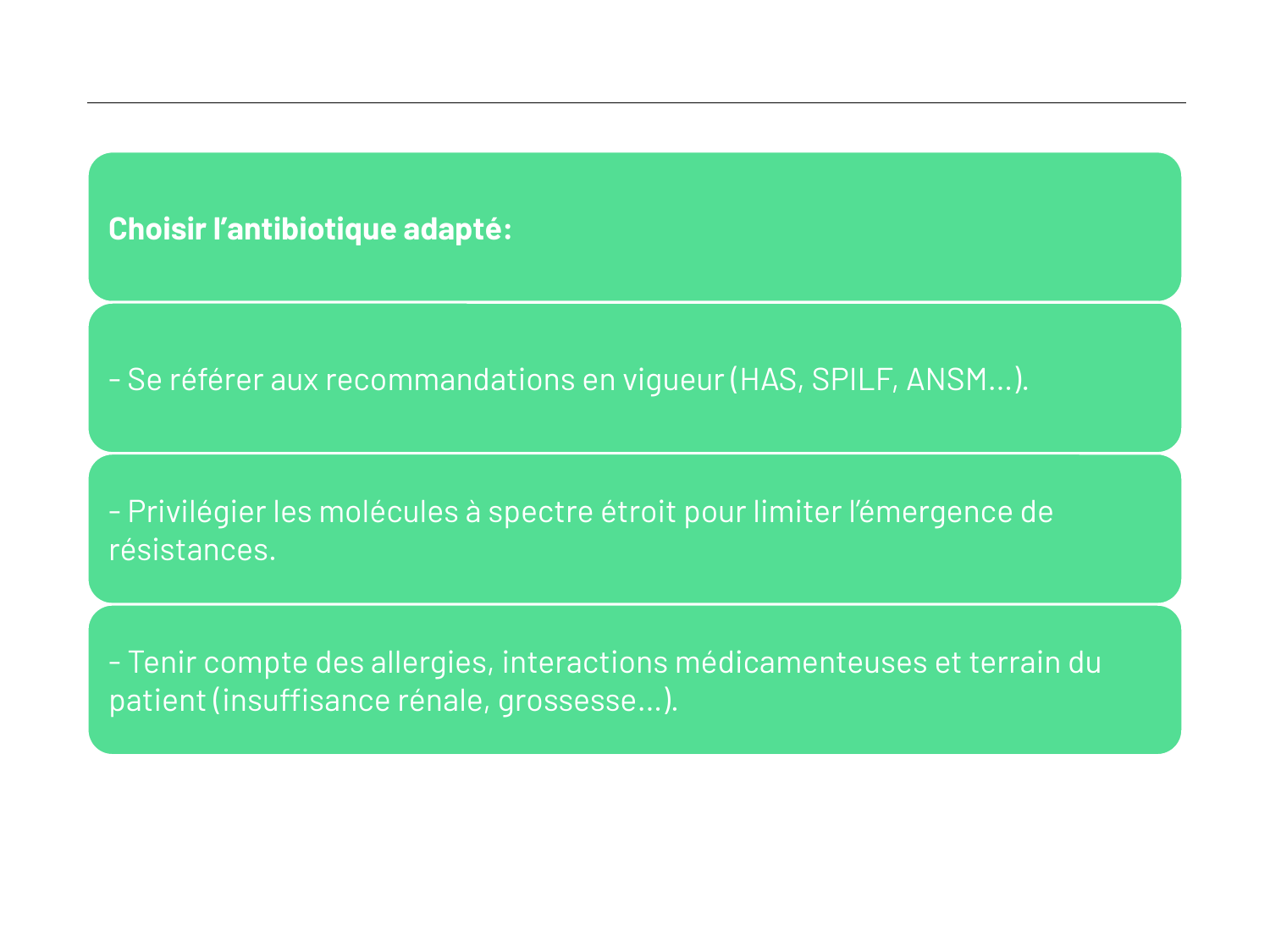

51
Choisir l’antibiotique adapté:
- Se référer aux recommandations en vigueur (HAS, SPILF, ANSM…).
- Privilégier les molécules à spectre étroit pour limiter l’émergence de résistances.
- Tenir compte des allergies, interactions médicamenteuses et terrain du patient (insuffisance rénale, grossesse…).